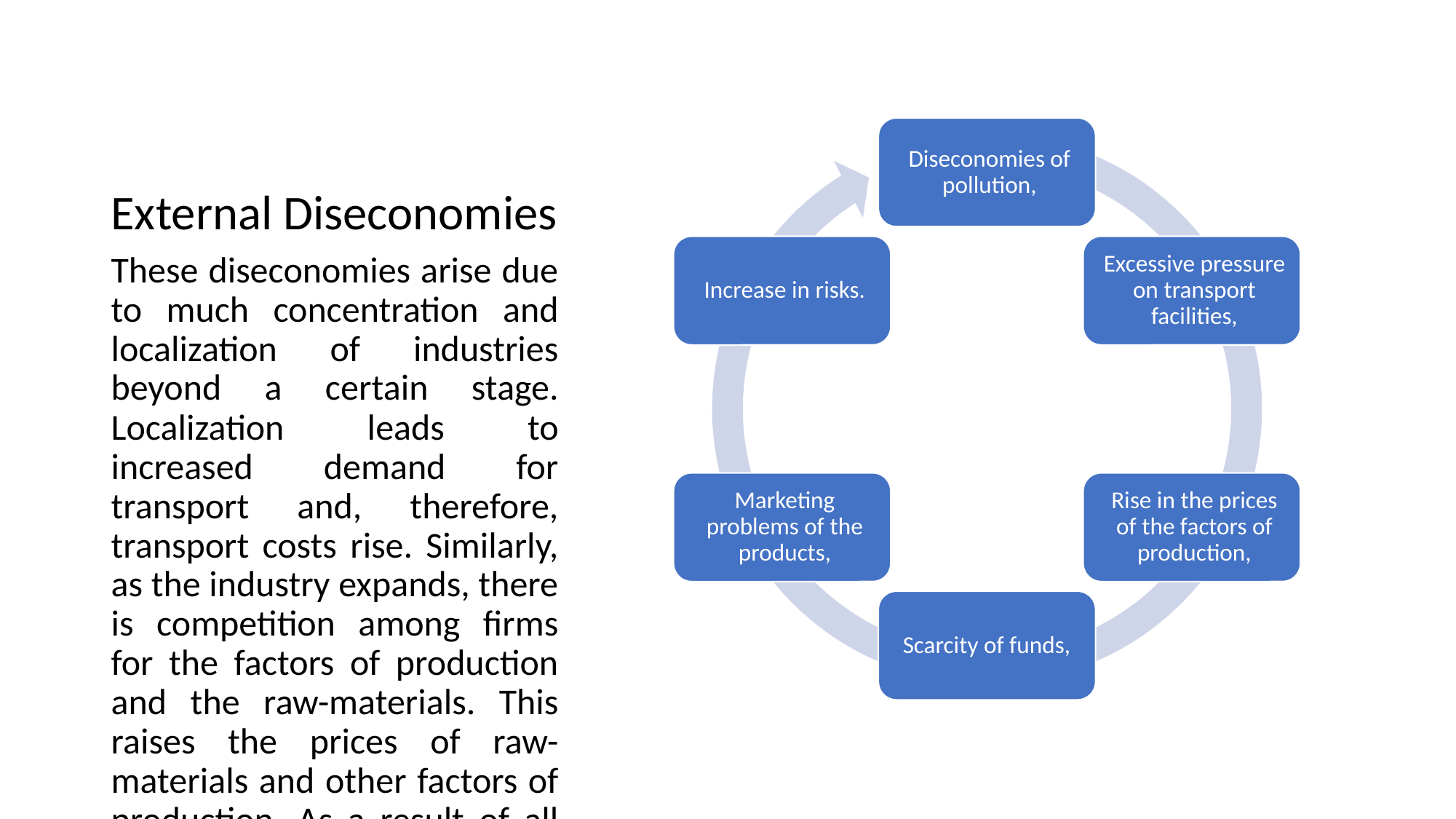

# External Diseconomies
Diseconomies of pollution,
Excessive pressure on transport facilities,
Rise in the prices of the factors of production,
Scarcity of funds,
Marketing problems of the products,
Increase in risks.
These diseconomies arise due to much concentration and localization of industries beyond a certain stage. Localization leads to increased demand for transport and, therefore, transport costs rise. Similarly, as the industry expands, there is competition among firms for the factors of production and the raw-materials. This raises the prices of raw-materials and other factors of production. As a result of all these factors, external diseconomies become more powerful